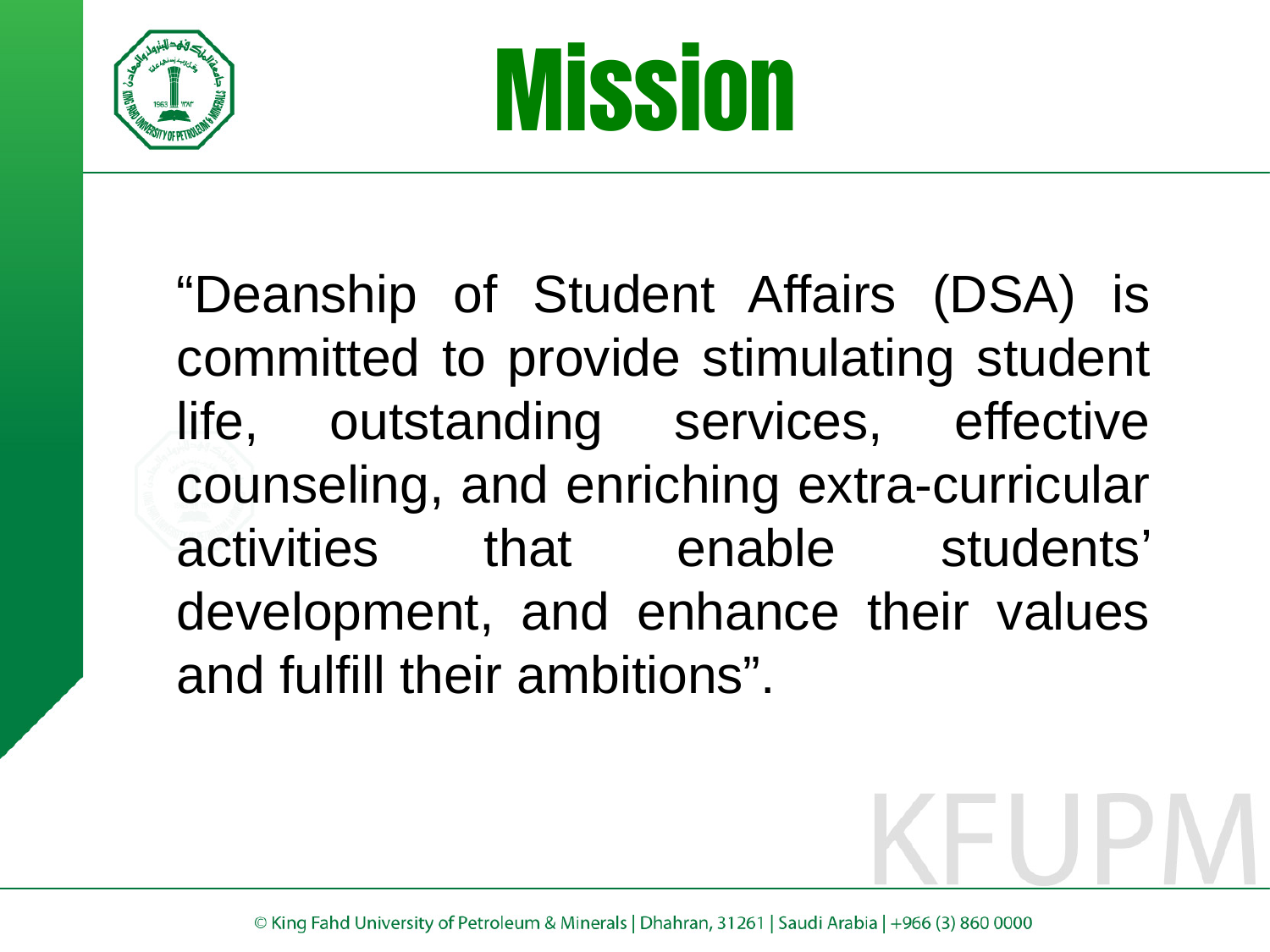

# Mission
	“Deanship of Student Affairs (DSA) is committed to provide stimulating student life, outstanding services, effective counseling, and enriching extra-curricular activities that enable students’ development, and enhance their values and fulfill their ambitions”.